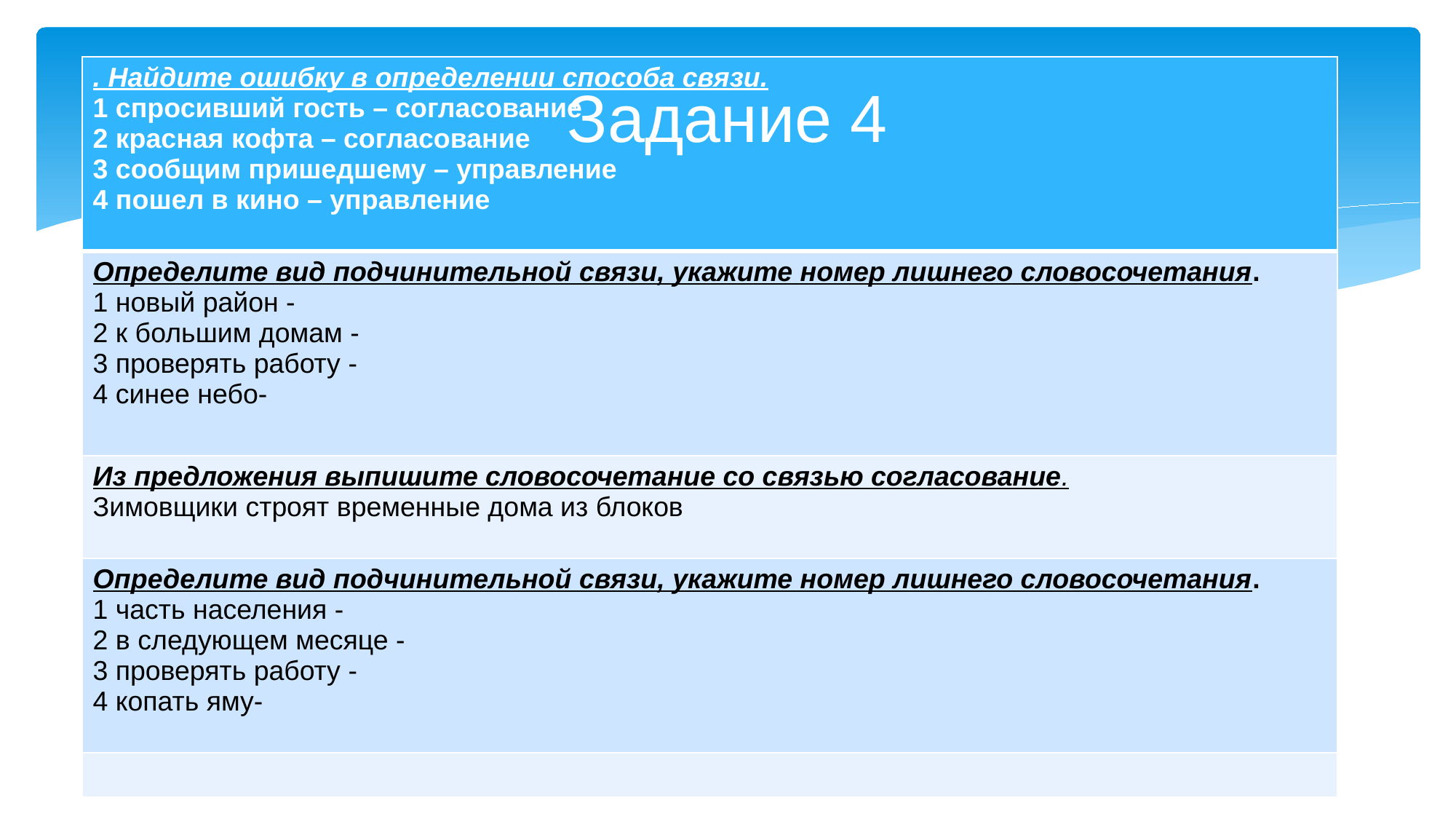

# Задание 4
| . Найдите ошибку в определении способа связи. 1 спросивший гость – согласование 2 красная кофта – согласование 3 сообщим пришедшему – управление 4 пошел в кино – управление |
| --- |
| Определите вид подчинительной связи, укажите номер лишнего словосочетания. 1 новый район - 2 к большим домам - 3 проверять работу - 4 синее небо- |
| Из предложения выпишите словосочетание со связью согласование. Зимовщики строят временные дома из блоков |
| Определите вид подчинительной связи, укажите номер лишнего словосочетания. 1 часть населения - 2 в следующем месяце - 3 проверять работу - 4 копать яму- |
|  |